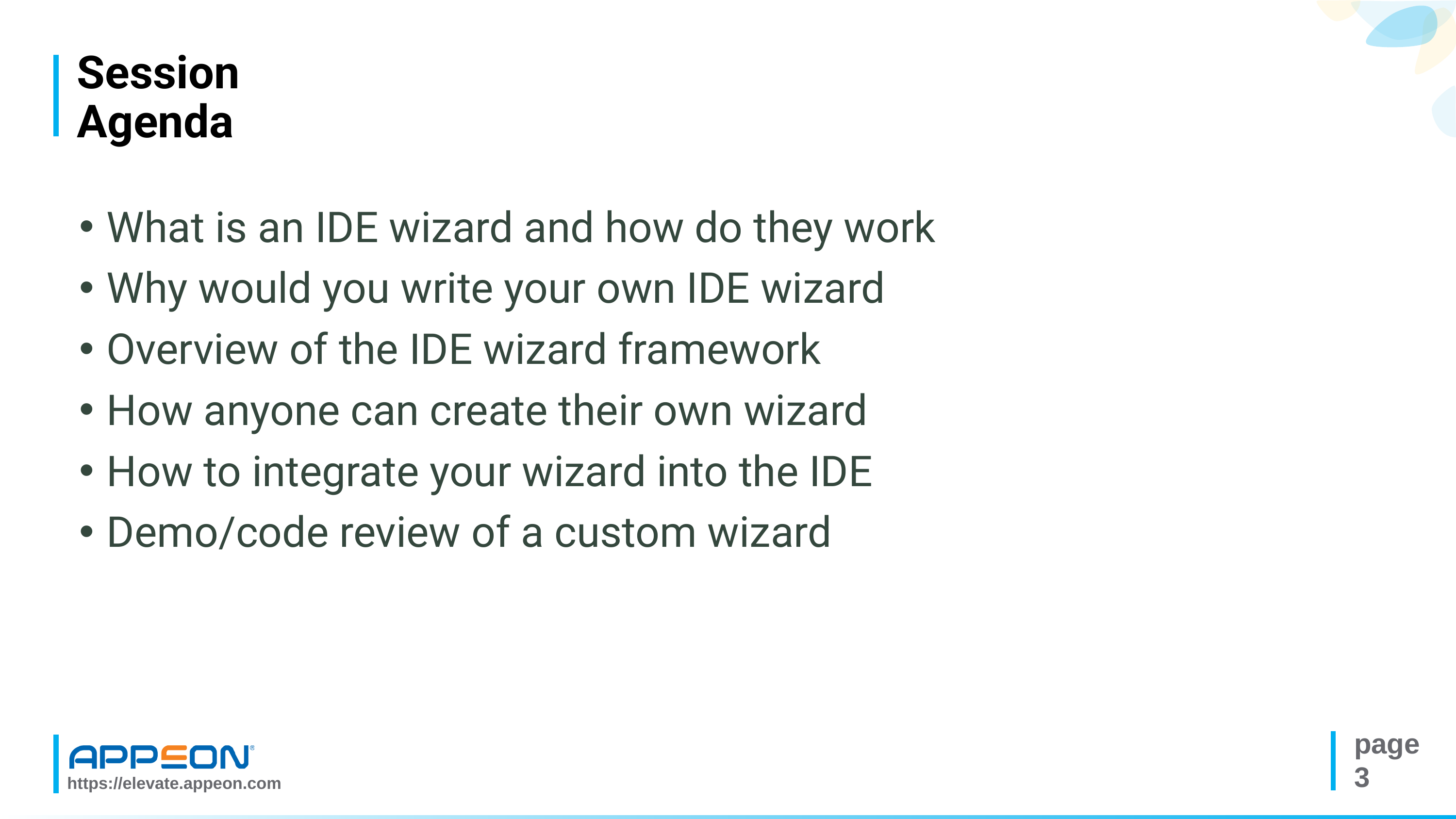

# Session Agenda
What is an IDE wizard and how do they work
Why would you write your own IDE wizard
Overview of the IDE wizard framework
How anyone can create their own wizard
How to integrate your wizard into the IDE
Demo/code review of a custom wizard